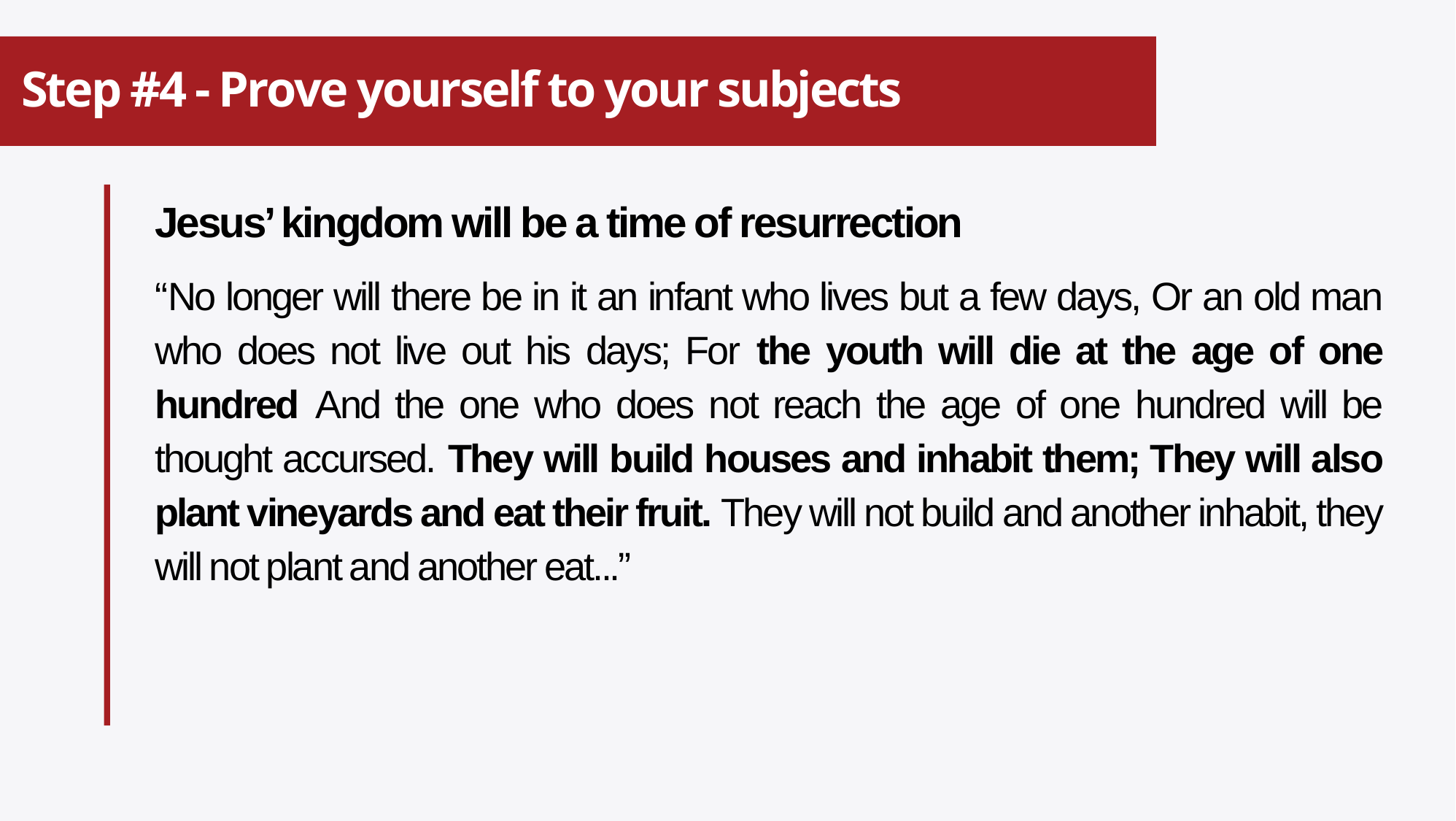

# Step #4 - Prove yourself to your subjects
Jesus’ kingdom will be a time of resurrection
“No longer will there be in it an infant who lives but a few days, Or an old man who does not live out his days; For the youth will die at the age of one hundred And the one who does not reach the age of one hundred will be thought accursed. They will build houses and inhabit them; They will also plant vineyards and eat their fruit. They will not build and another inhabit, they will not plant and another eat...”